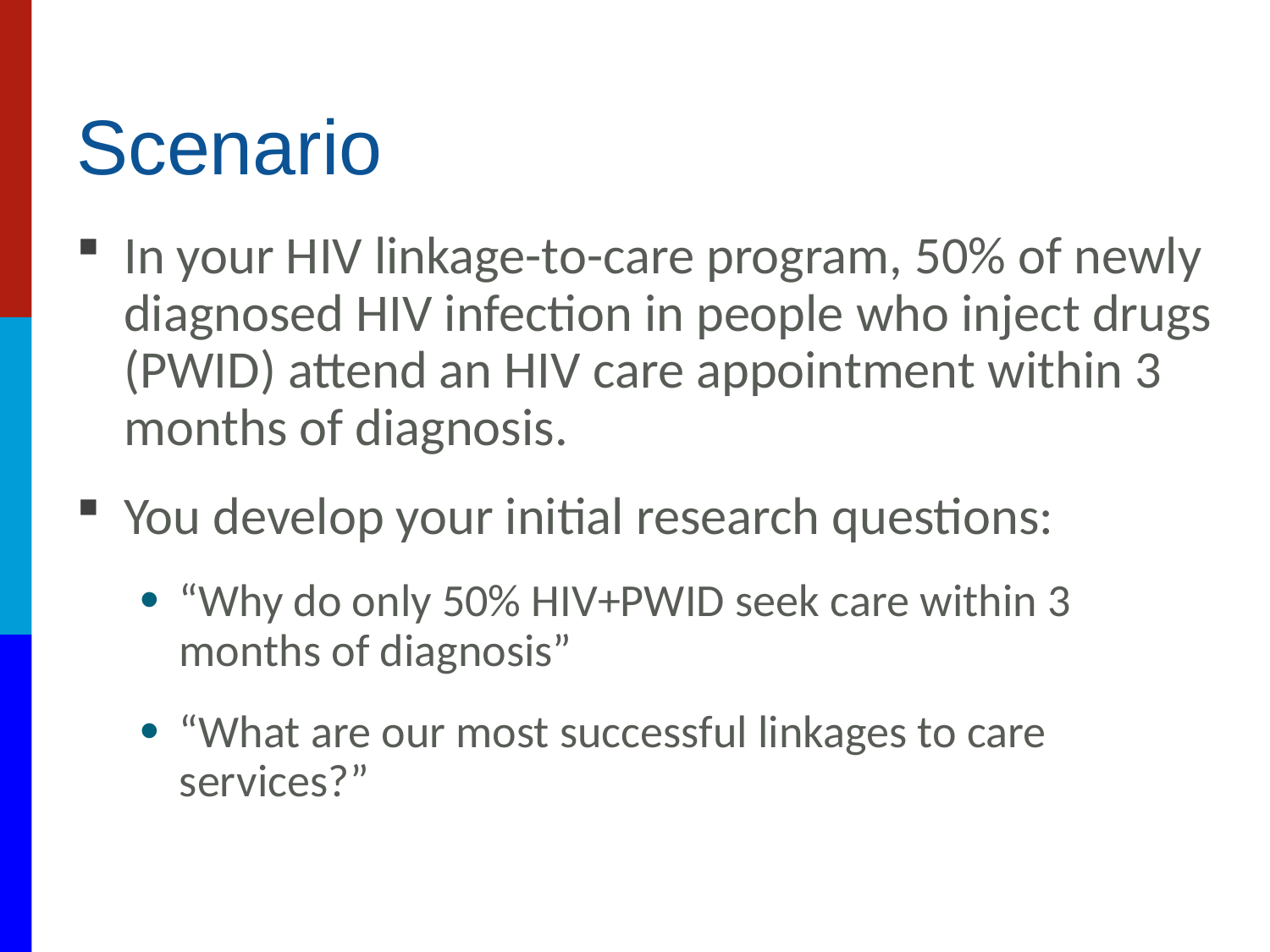

# Scenario
In your HIV linkage-to-care program, 50% of newly diagnosed HIV infection in people who inject drugs (PWID) attend an HIV care appointment within 3 months of diagnosis.
You develop your initial research questions:
“Why do only 50% HIV+PWID seek care within 3 months of diagnosis”
“What are our most successful linkages to care services?”